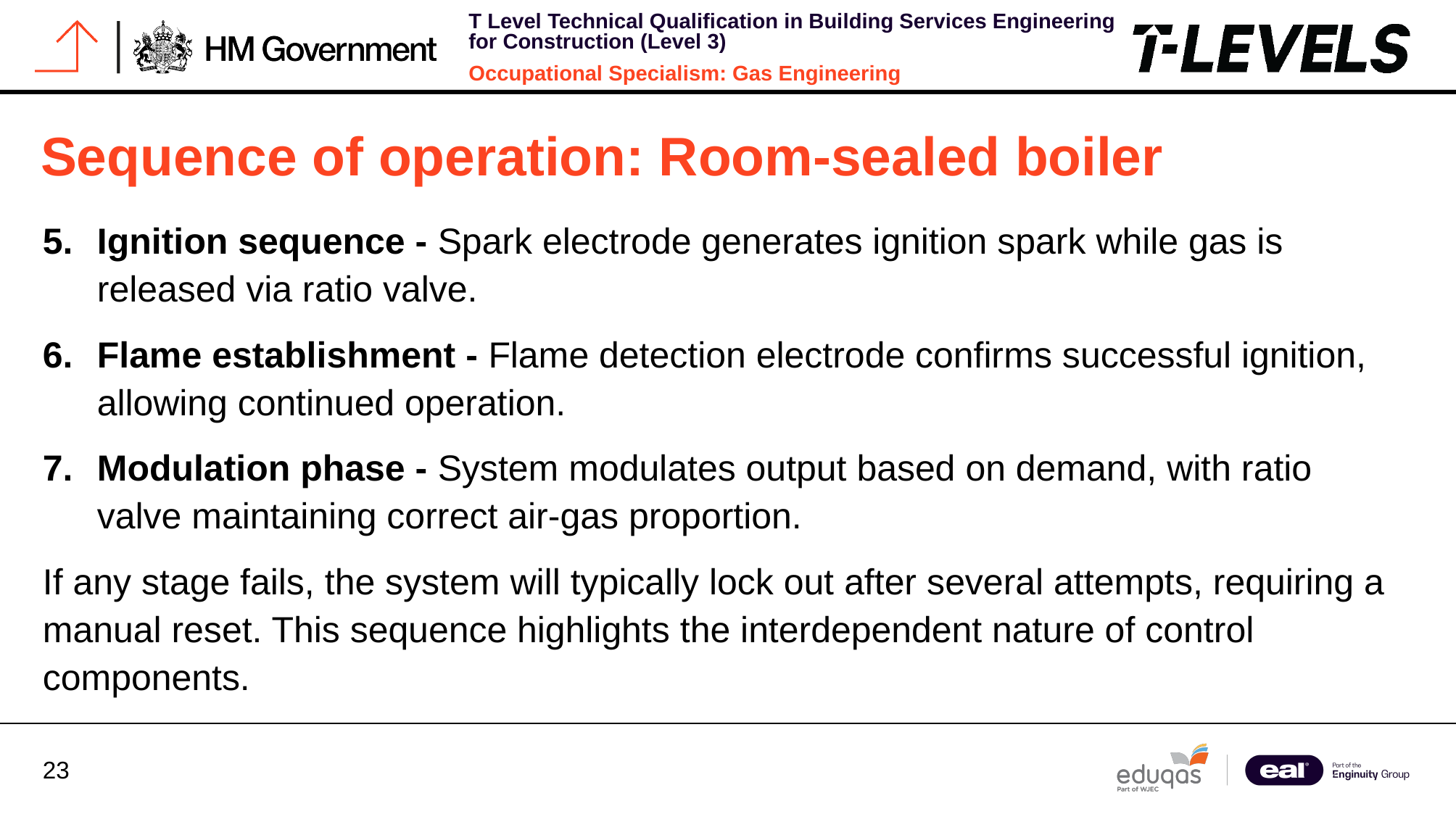

# Sequence of operation: Room-sealed boiler
Ignition sequence - Spark electrode generates ignition spark while gas is released via ratio valve.
Flame establishment - Flame detection electrode confirms successful ignition, allowing continued operation.
Modulation phase - System modulates output based on demand, with ratio valve maintaining correct air-gas proportion.
If any stage fails, the system will typically lock out after several attempts, requiring a manual reset. This sequence highlights the interdependent nature of control components.